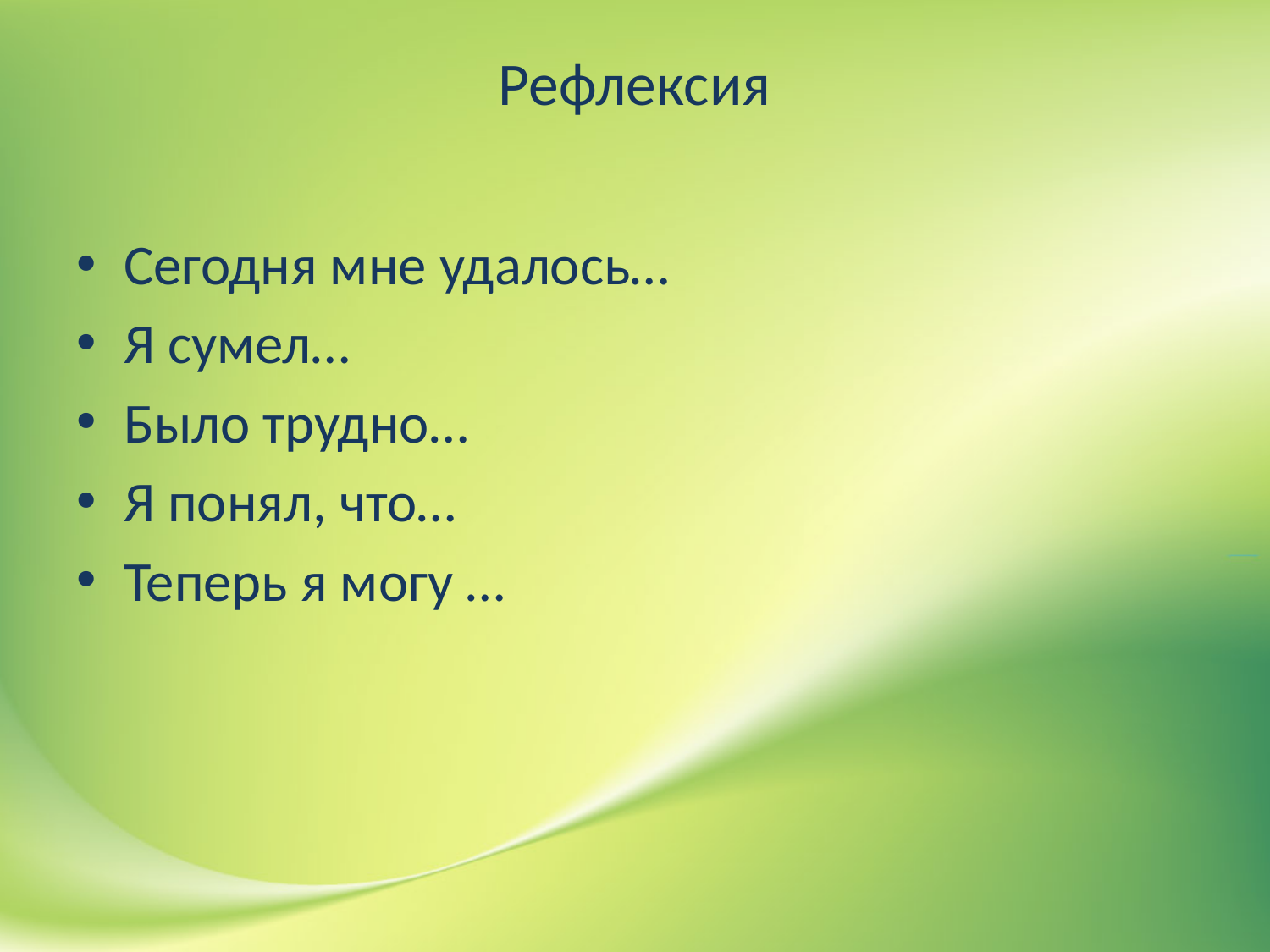

# Рефлексия
Сегодня мне удалось…
Я сумел…
Было трудно…
Я понял, что…
Теперь я могу …